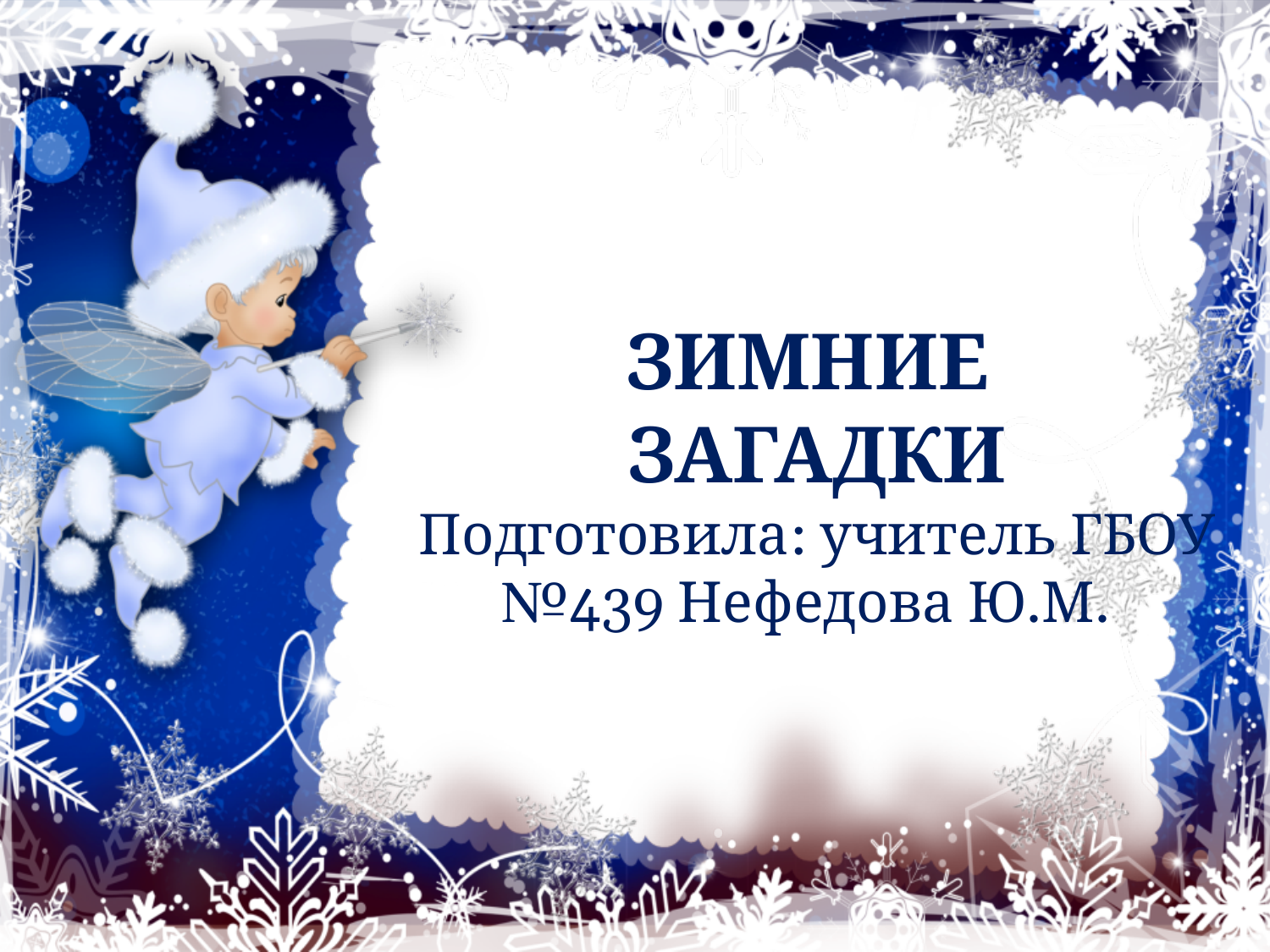

ЗИМНИЕ
ЗАГАДКИ
Подготовила: учитель ГБОУ №439 Нефедова Ю.М.